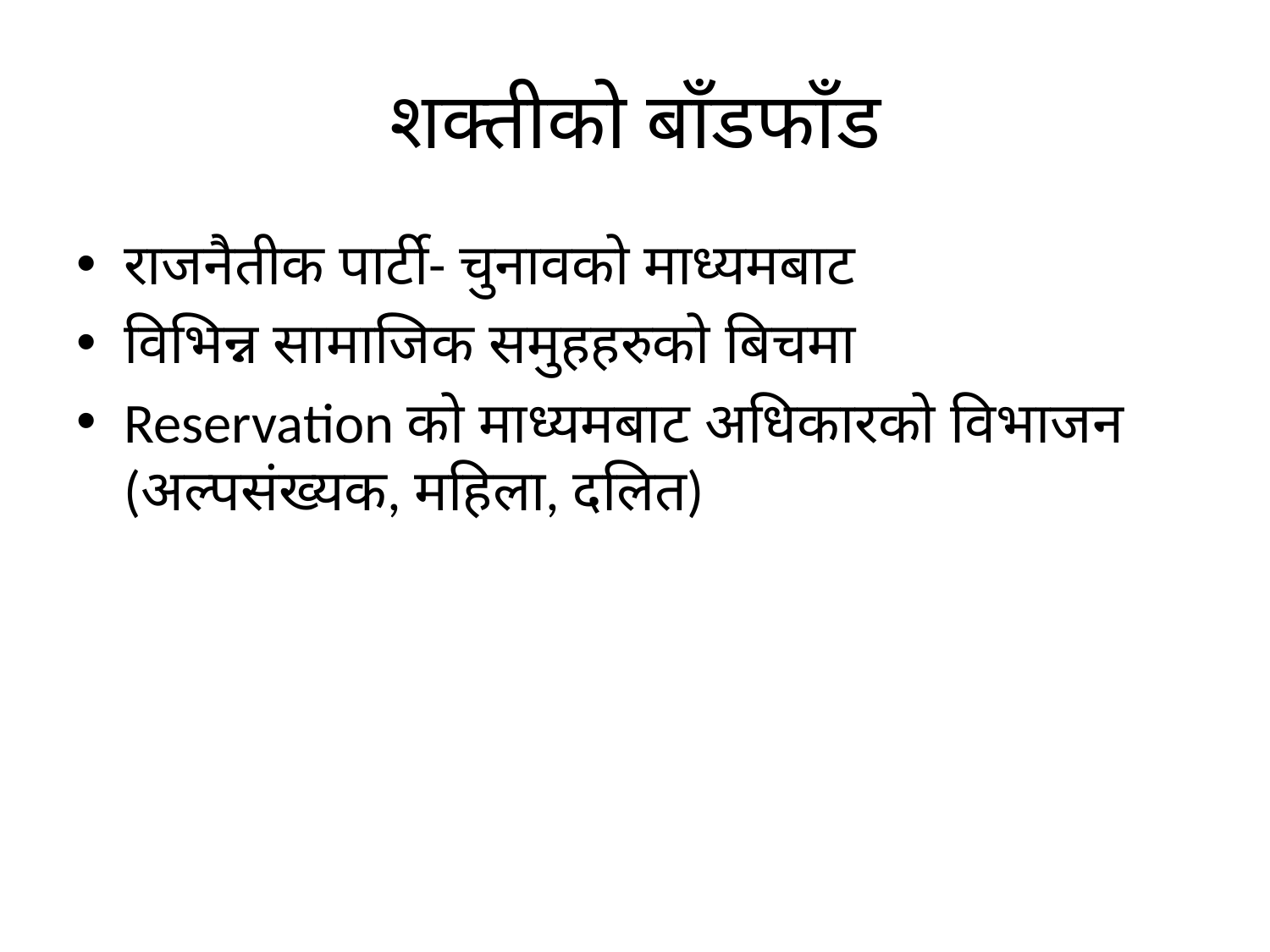

# शक्तीको बाँडफाँड
राजनैतीक पार्टी- चुनावको माध्यमबाट
विभिन्न सामाजिक समुहहरुको बिचमा
Reservation को माध्यमबाट अधिकारको विभाजन (अल्पसंख्यक, महिला, दलित)